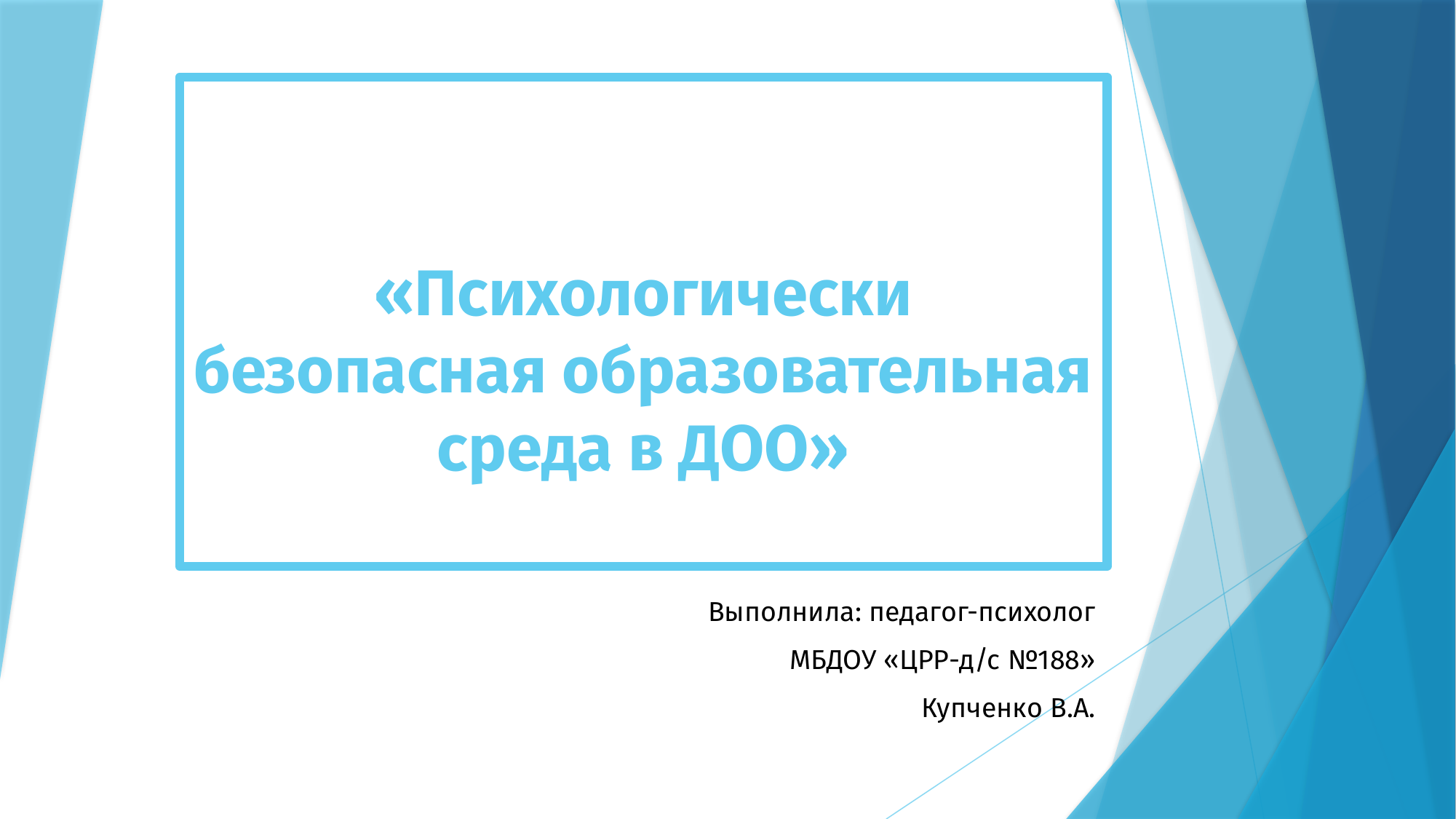

# «Психологически безопасная образовательная среда в ДОО»
Выполнила: педагог-психолог
МБДОУ «ЦРР-д/с №188»
Купченко В.А.